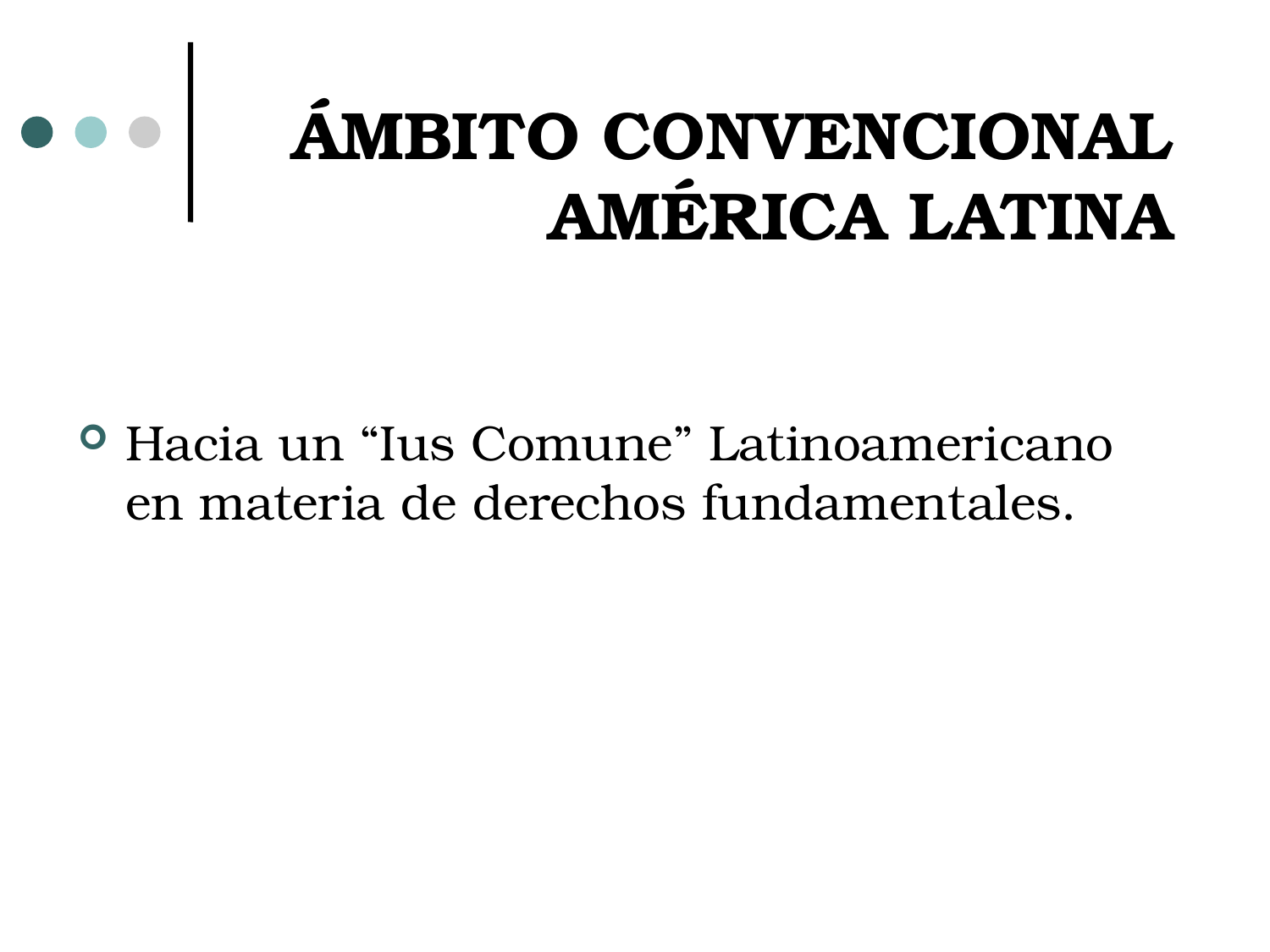

# ÁMBITO CONVENCIONAL AMÉRICA LATINA

Hacia un “Ius Comune” Latinoamericano en materia de derechos fundamentales.